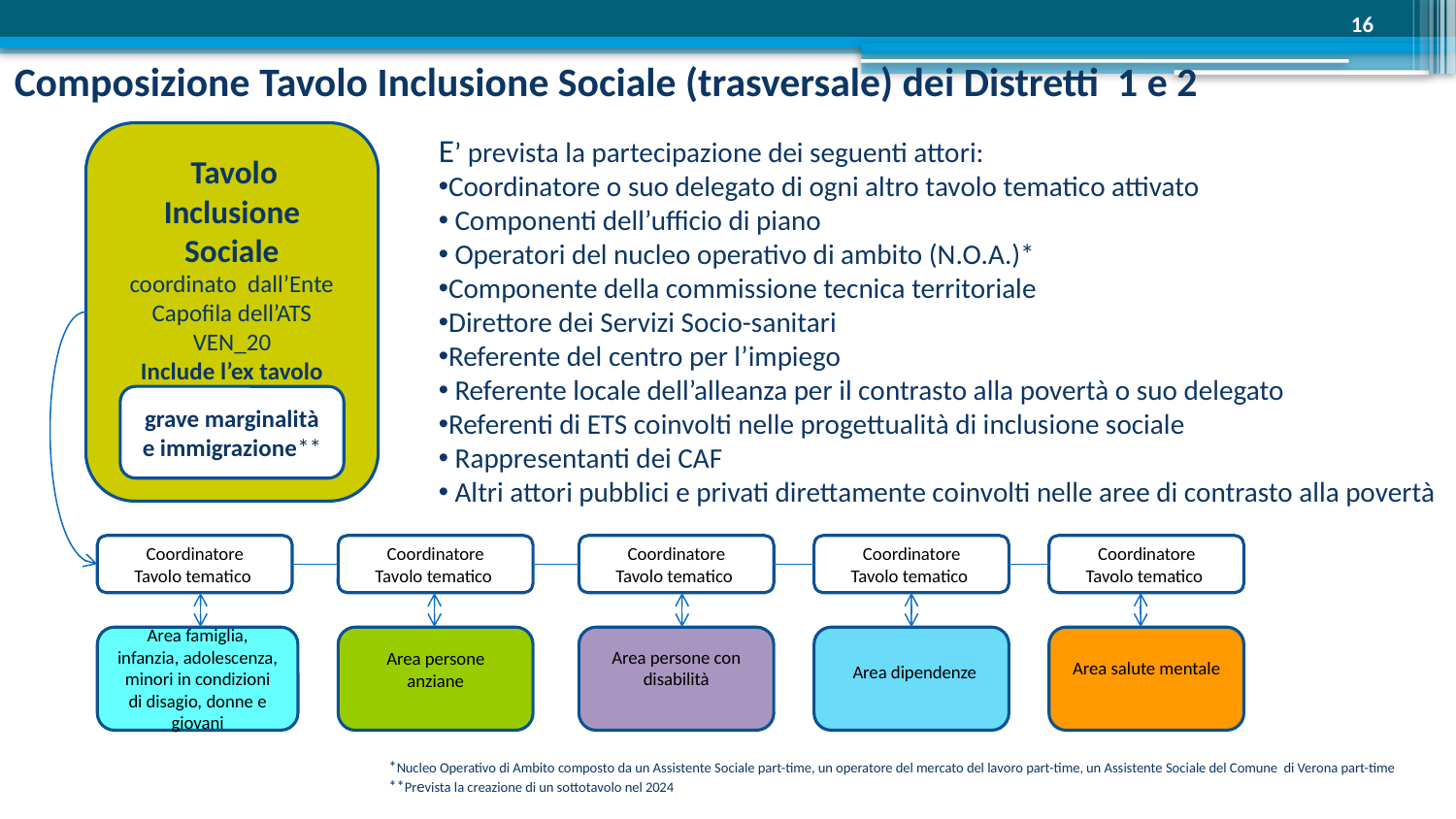

16
# Composizione Tavolo Inclusione Sociale (trasversale) dei Distretti  1 e 2
 Tavolo Inclusione Sociale
coordinato  dall’Ente Capofila dell’ATS VEN_20
Include l’ex tavolo

E’ prevista la partecipazione dei seguenti attori:
Coordinatore o suo delegato di ogni altro tavolo tematico attivato
 Componenti dell’ufficio di piano
 Operatori del nucleo operativo di ambito (N.O.A.)*
Componente della commissione tecnica territoriale
Direttore dei Servizi Socio-sanitari
Referente del centro per l’impiego
 Referente locale dell’alleanza per il contrasto alla povertà o suo delegato
Referenti di ETS coinvolti nelle progettualità di inclusione sociale
 Rappresentanti dei CAF
 Altri attori pubblici e privati direttamente coinvolti nelle aree di contrasto alla povertà

grave marginalità e immigrazione**

Coordinatore
Tavolo tematico
Coordinatore
Tavolo tematico
Coordinatore
Tavolo tematico
Coordinatore
Tavolo tematico
Coordinatore
Tavolo tematico
Area famiglia, infanzia, adolescenza, minori in condizioni di disagio, donne e giovani
Area persone anziane

Area persone con disabilità

 Area dipendenze

Area salute mentale

16
*Nucleo Operativo di Ambito composto da un Assistente Sociale part-time, un operatore del mercato del lavoro part-time, un Assistente Sociale del Comune  di Verona part-time
**Prevista la creazione di un sottotavolo nel 2024